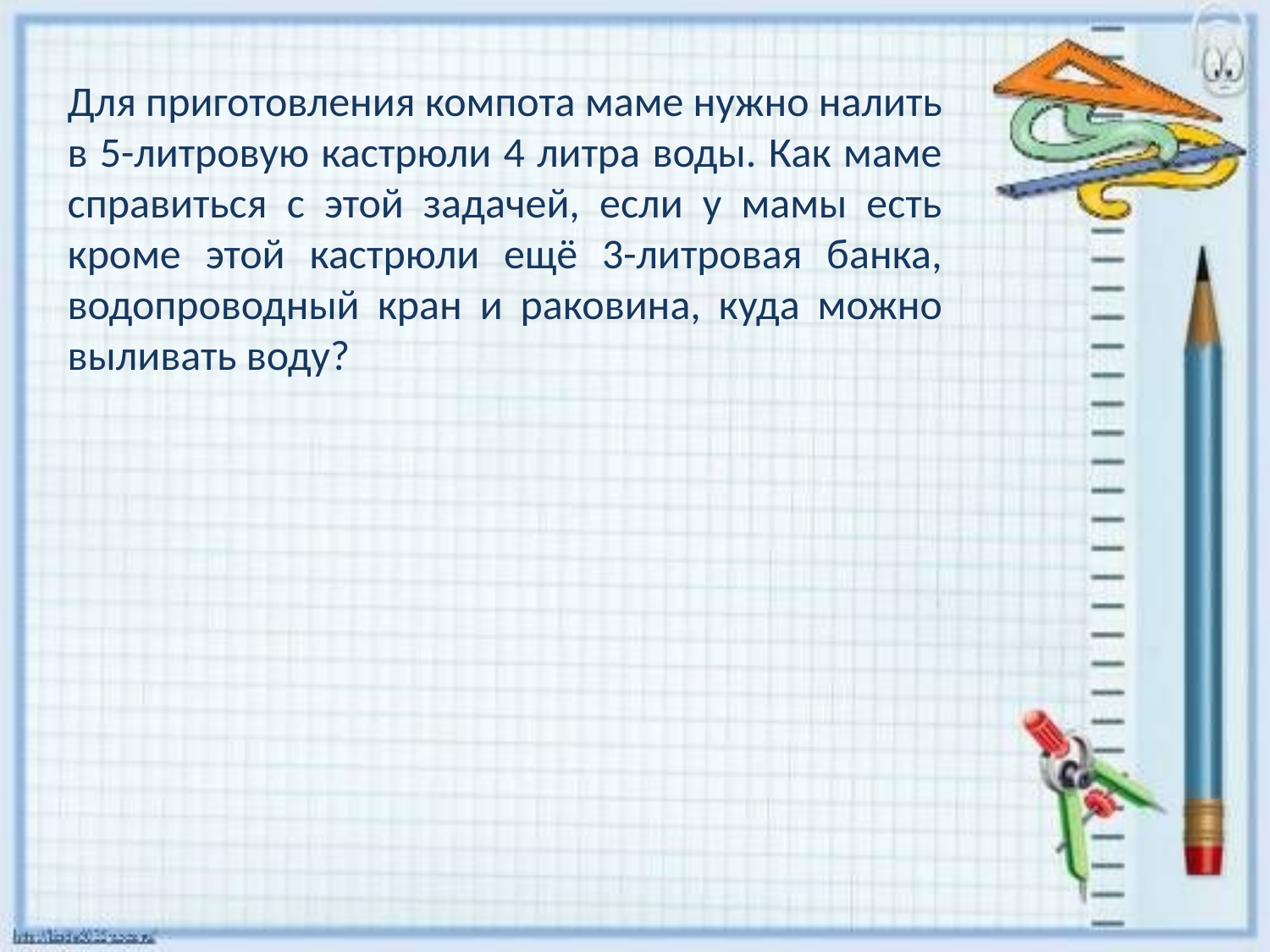

Для приготовления компота маме нужно налить в 5-литровую кастрюли 4 литра воды. Как маме справиться с этой задачей, если у мамы есть кроме этой кастрюли ещё 3-литровая банка, водопроводный кран и раковина, куда можно выливать воду?